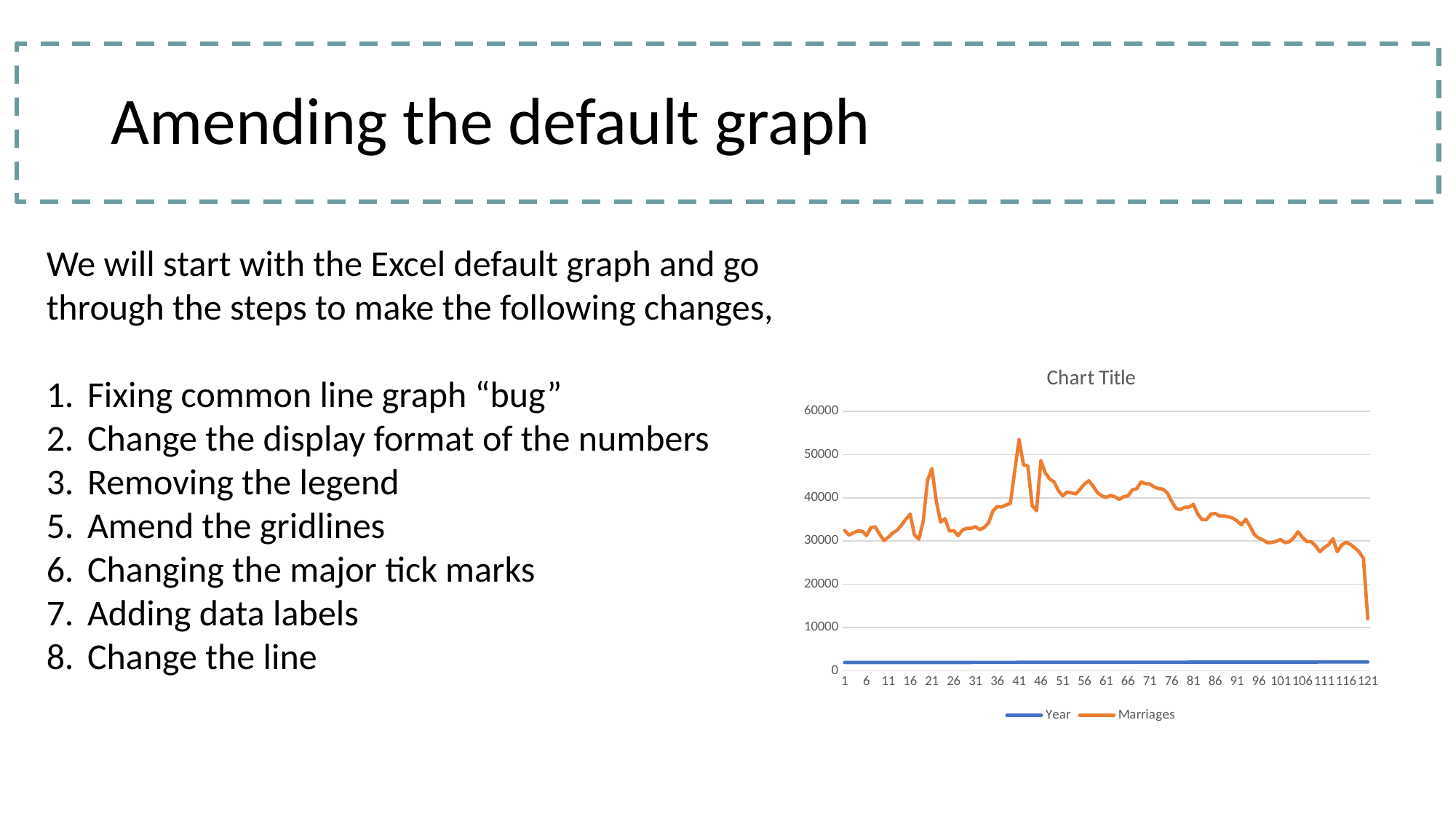

# Amending the default graph
We will start with the Excel default graph and go through the steps to make the following changes,

Fixing common line graph “bug”
Change the display format of the numbers
Removing the legend
Amend the gridlines
Changing the major tick marks
Adding data labels
Change the line

### Chart:

| Category | Year | Marriages |
|---|---|---|